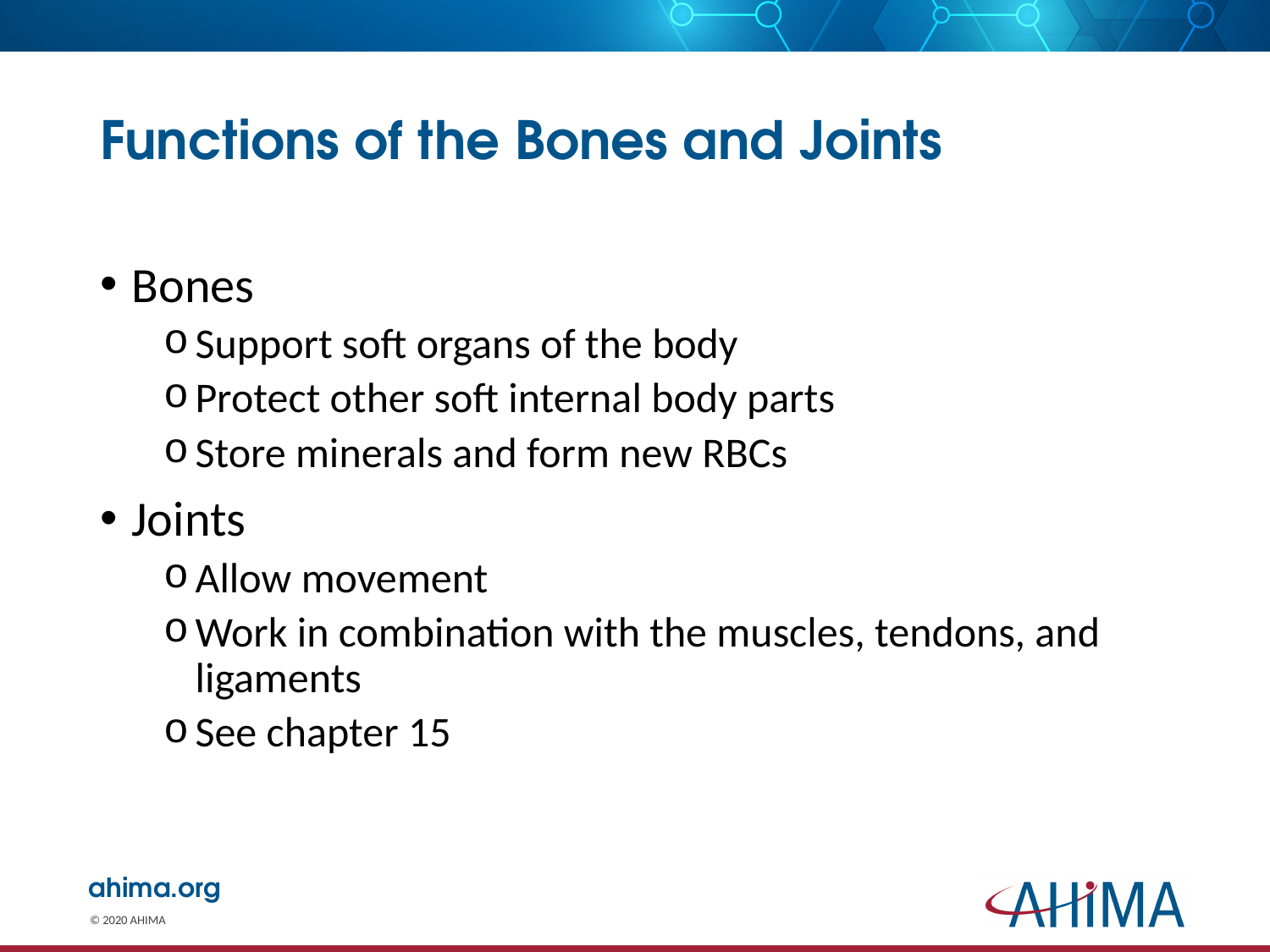

# Functions of the Bones and Joints
Bones
Support soft organs of the body
Protect other soft internal body parts
Store minerals and form new RBCs
Joints
Allow movement
Work in combination with the muscles, tendons, and ligaments
See chapter 15